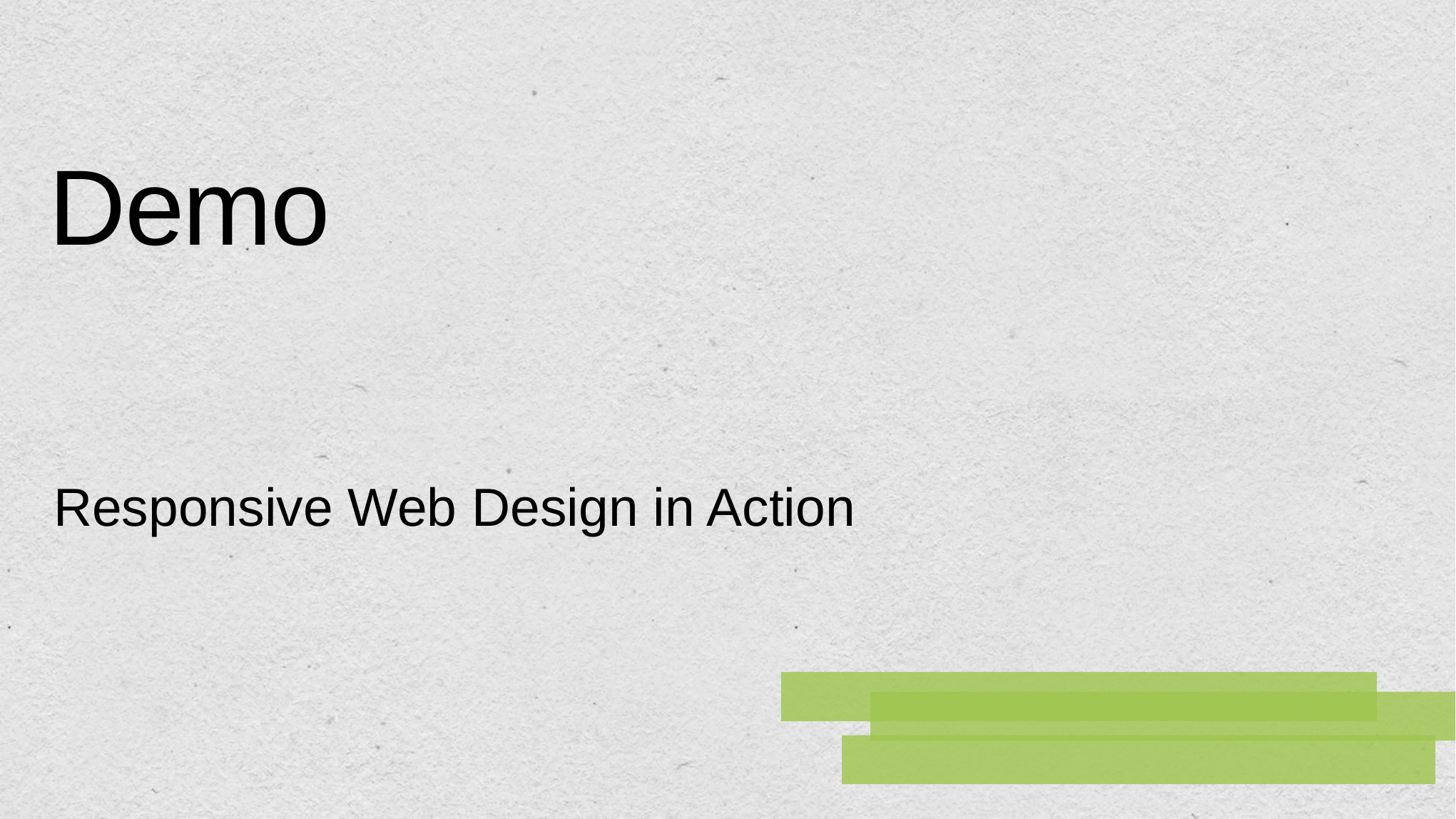

# Demo
Responsive Web Design in Action